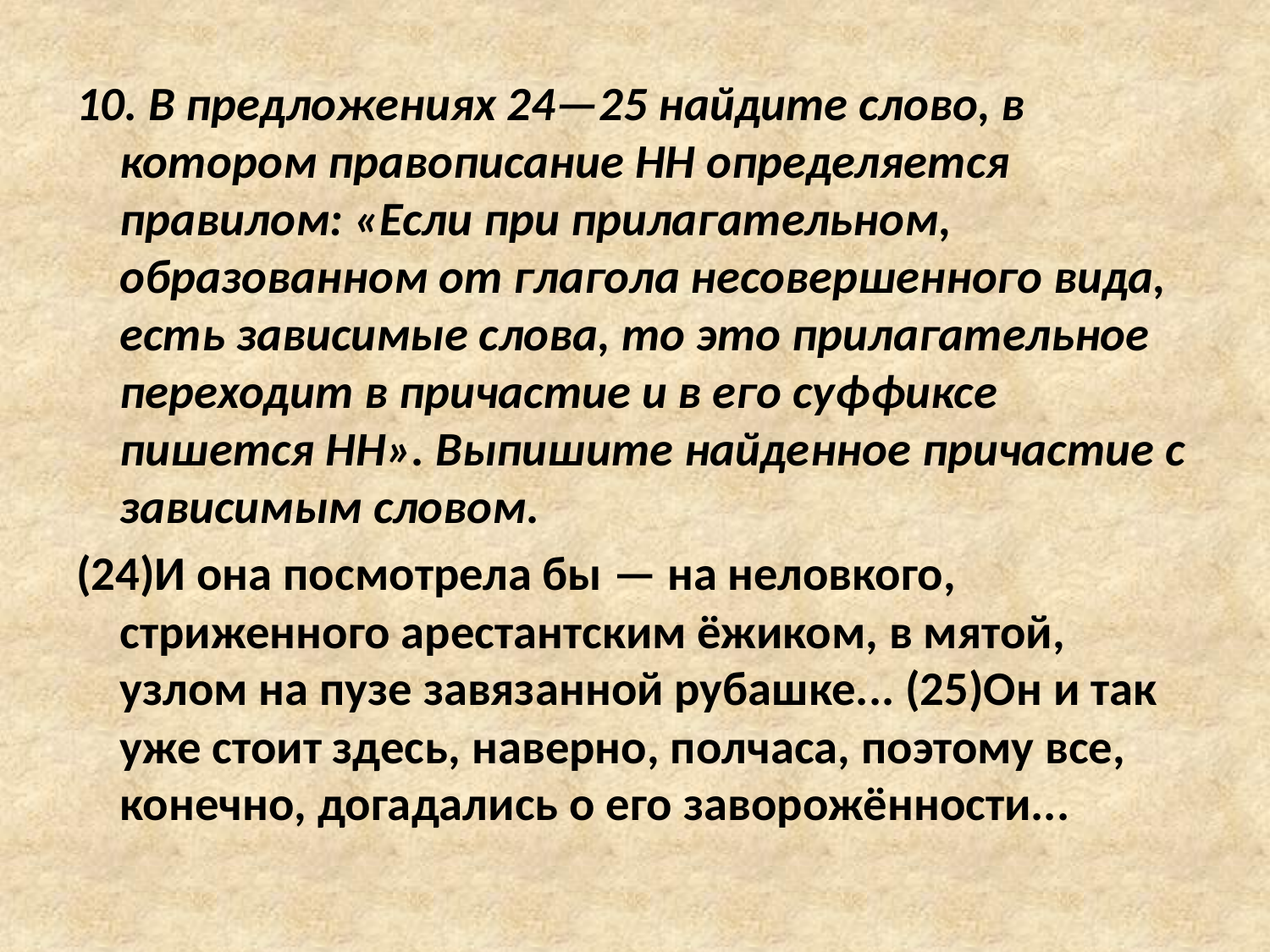

10. В предложениях 24—25 найдите слово, в котором правописание НН определяется правилом: «Если при прилагательном, образованном от глагола несовершенного вида, есть зависимые слова, то это прилагательное переходит в причастие и в его суффиксе пишется НН». Выпишите найденное причастие с зависимым словом.
(24)И она посмотрела бы — на неловкого, стриженного арестантским ёжиком, в мятой, узлом на пузе завязанной рубашке... (25)Он и так уже стоит здесь, наверно, полчаса, поэтому все, конечно, догадались о его заворожённости...